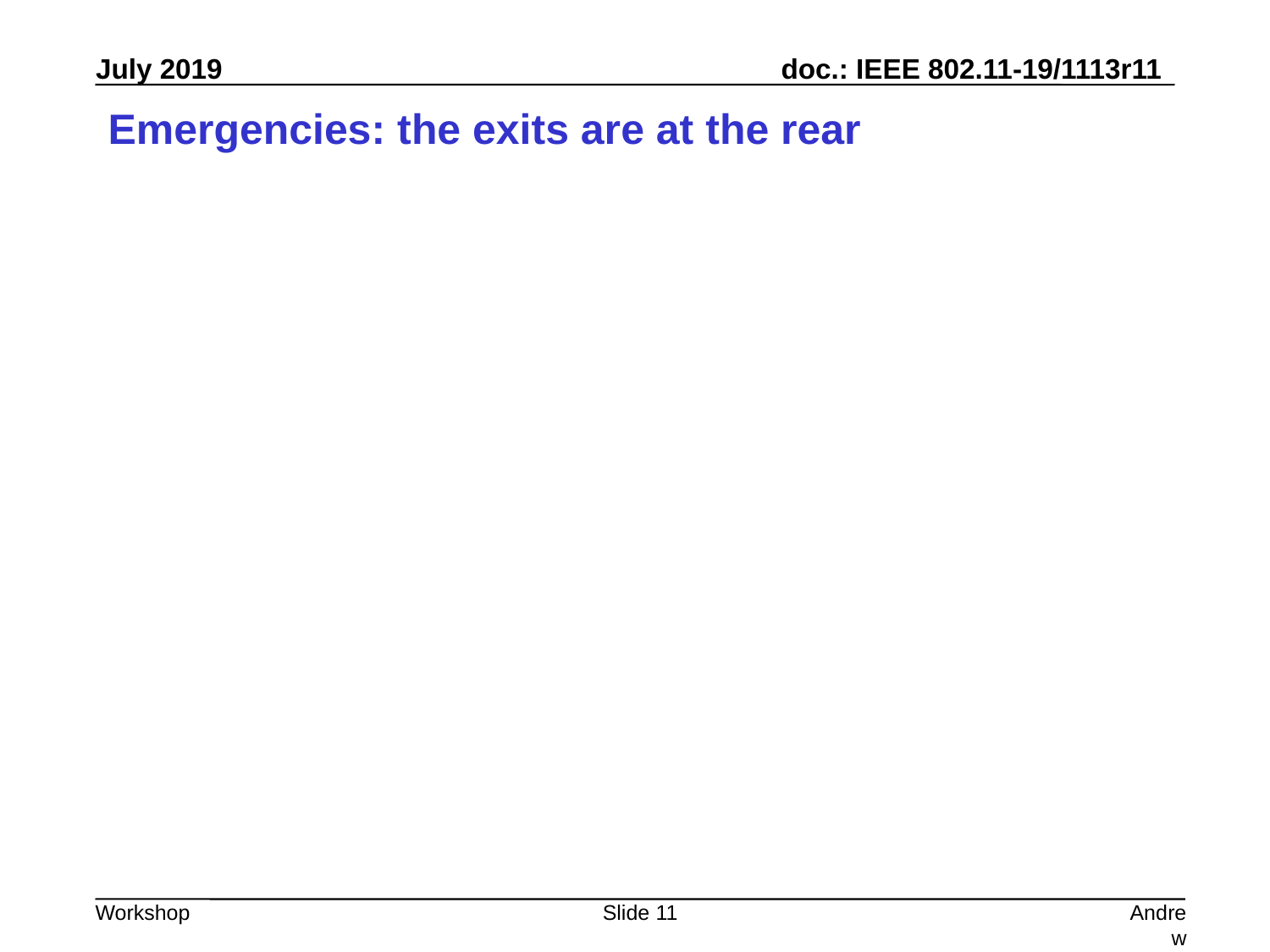

# Emergencies: the exits are at the rear

Slide 11
Andrew Myles, Cisco